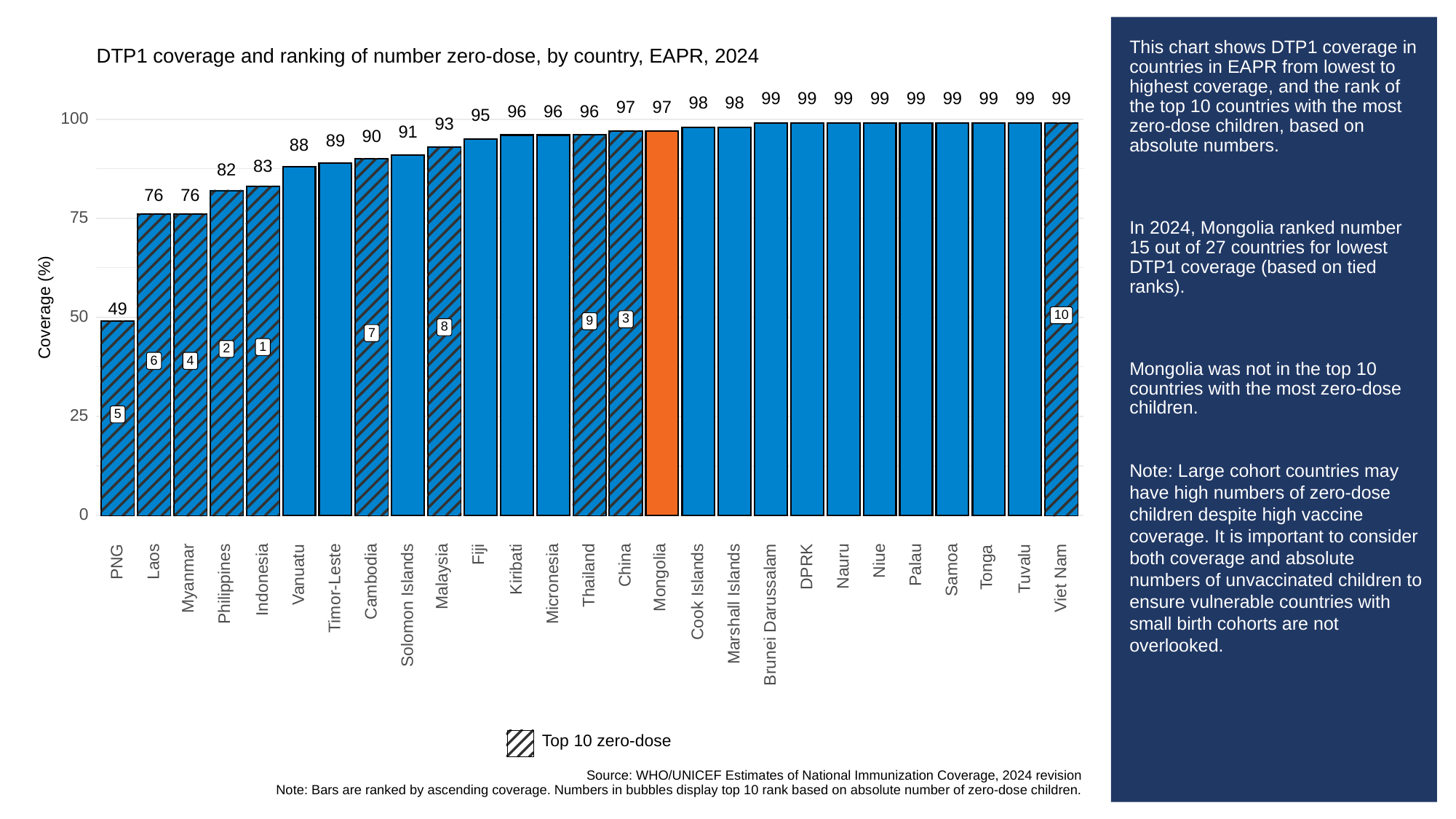

# This chart shows DTP1 coverage in countries in EAPR from lowest to highest coverage, and the rank of the top 10 countries with the most zero-dose children, based on absolute numbers.

In 2024, Mongolia ranked number 15 out of 27 countries for lowest DTP1 coverage (based on tied ranks).

Mongolia was not in the top 10 countries with the most zero-dose children.

Note: Large cohort countries may have high numbers of zero-dose children despite high vaccine coverage. It is important to consider both coverage and absolute numbers of unvaccinated children to ensure vulnerable countries with small birth cohorts are not overlooked.

DTP1 coverage and ranking of number zero-dose, by country, EAPR, 2024
99
99
99
99
99
99
99
99
99
98
98
97
97
96
96
96
95
100
93

91

90

89

88

83

82

76
76

75

Coverage (%)

49

10

50

3

9

8

7

1

2

6

4

5

25

0

Fiji
Niue
PNG
Laos
Palau
China
Tonga
Nauru
DPRK
Tuvalu
Kiribati
Samoa
Vanuatu
Malaysia
Thailand
Mongolia
Myanmar
Viet Nam
Indonesia
Cambodia
Philippines
Micronesia
Timor-Leste
Cook Islands
Marshall Islands
Solomon Islands
Brunei Darussalam

Top 10 zero-dose

Source: WHO/UNICEF Estimates of National Immunization Coverage, 2024 revision
Note: Bars are ranked by ascending coverage. Numbers in bubbles display top 10 rank based on absolute number of zero-dose children.